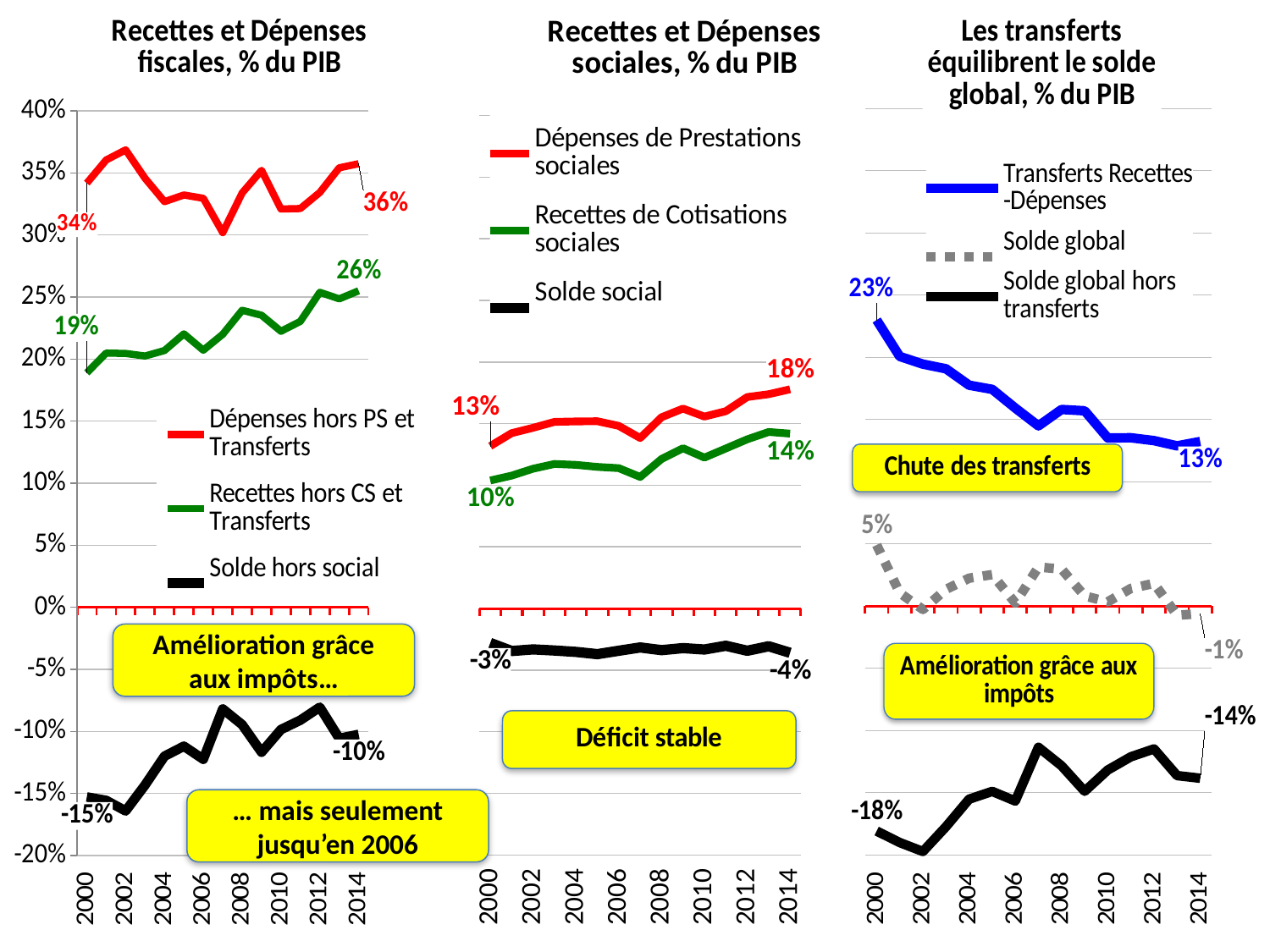

### Chart: Recettes et Dépenses fiscales, % du PIB

| Category | Dépenses hors PS et Transferts | Recettes hors CS et Transferts | Solde hors social |
|---|---|---|---|
| 2000.0 | 0.341762107724175 | 0.188953042149552 | -0.152809065574623 |
| 2001.0 | 0.360439597442413 | 0.204875969225228 | -0.155563628217185 |
| 2002.0 | 0.368595338983051 | 0.204557203389831 | -0.16403813559322 |
| 2003.0 | 0.345666345226615 | 0.202511089681774 | -0.143155255544841 |
| 2004.0 | 0.326848806366048 | 0.206914235190097 | -0.11993457117595 |
| 2005.0 | 0.332222593582888 | 0.220350935828877 | -0.111871657754011 |
| 2006.0 | 0.329561284486658 | 0.207174732398613 | -0.122386552088045 |
| 2007.0 | 0.30191015625 | 0.220010416666667 | -0.0818997395833333 |
| 2008.0 | 0.33386645193283 | 0.239335326899551 | -0.0945311250332787 |
| 2009.0 | 0.352075626246282 | 0.235365206824087 | -0.116710419422195 |
| 2010.0 | 0.320934663482471 | 0.222444071926759 | -0.0984905915557121 |
| 2011.0 | 0.321299032321036 | 0.230400061693292 | -0.0908989706277437 |
| 2012.0 | 0.33426267657761 | 0.253784740278677 | -0.0804779362989338 |
| 2013.0 | 0.354111996835195 | 0.248557407216896 | -0.105554589618299 |
| 2014.0 | 0.357430495409706 | 0.255040893718224 | -0.102389601691482 |

### Chart: Recettes et Dépenses sociales, % du PIB

| Category | Dépenses de Prestations sociales | Recettes de Cotisations sociales | Solde social |
|---|---|---|---|
| 2000.0 | 0.131823335515184 | 0.103821994198949 | -0.0280013413162349 |
| 2001.0 | 0.142326882230072 | 0.107817119609268 | -0.0345097626208038 |
| 2002.0 | 0.146639830508475 | 0.113423728813559 | -0.0332161016949152 |
| 2003.0 | 0.151413693346191 | 0.117288331726133 | -0.0341253616200578 |
| 2004.0 | 0.151810786914235 | 0.116564102564103 | -0.0352466843501326 |
| 2005.0 | 0.151941844919786 | 0.114894719251337 | -0.0370471256684492 |
| 2006.0 | 0.148190863862506 | 0.1138986883763 | -0.0342921754862053 |
| 2007.0 | 0.138317708333333 | 0.106696614583333 | -0.03162109375 |
| 2008.0 | 0.155183173918094 | 0.121357890444475 | -0.0338252834736194 |
| 2009.0 | 0.162204333201292 | 0.13005780734912 | -0.0321465258521717 |
| 2010.0 | 0.155717001533966 | 0.12242663240453 | -0.0332903691294357 |
| 2011.0 | 0.160111163394042 | 0.129868134954118 | -0.0302430284399243 |
| 2012.0 | 0.17159896434844 | 0.137276195350708 | -0.0343227689977318 |
| 2013.0 | 0.173907001881685 | 0.143239838843236 | -0.0306671630384491 |
| 2014.0 | 0.177878800738271 | 0.141913257421688 | -0.0359655433165837 |

### Chart: Les transferts équilibrent le solde global, % du PIB

| Category | Transferts Recettes -Dépenses | Solde global | Solde global hors transferts |
|---|---|---|---|
| 2000.0 | 0.229955895294912 | 0.0491454884040538 | -0.180810406890858 |
| 2001.0 | 0.200672346488262 | 0.0105989556502725 | -0.190073390837989 |
| 2002.0 | 0.194512711864407 | -0.0027415254237288 | -0.197254237288136 |
| 2003.0 | 0.190736740597878 | 0.0134561234329797 | -0.177280617164899 |
| 2004.0 | 0.177595048629531 | 0.0224137931034483 | -0.155181255526083 |
| 2005.0 | 0.174249665775401 | 0.0253308823529412 | -0.14891878342246 |
| 2006.0 | 0.159191919191919 | 0.00251319161766922 | -0.15667872757425 |
| 2007.0 | 0.144881510416667 | 0.0313606770833333 | -0.113520833333333 |
| 2008.0 | 0.158075691118286 | 0.0297192826113878 | -0.128356408506898 |
| 2009.0 | 0.157009057156093 | 0.00815211188172651 | -0.148856945274367 |
| 2010.0 | 0.135197819941085 | 0.00341685925593746 | -0.131780960685148 |
| 2011.0 | 0.135332013778047 | 0.0141900147103785 | -0.121141999067668 |
| 2012.0 | 0.133048948863844 | 0.0182482435671783 | -0.114800705296666 |
| 2013.0 | 0.12883797654996 | -0.00738377610678792 | -0.136221752656748 |
| 2014.0 | 0.132322892869646 | -0.00603225213842029 | -0.138355145008066 |
Amélioration grâce aux impôts…
… mais seulement jusqu’en 2006